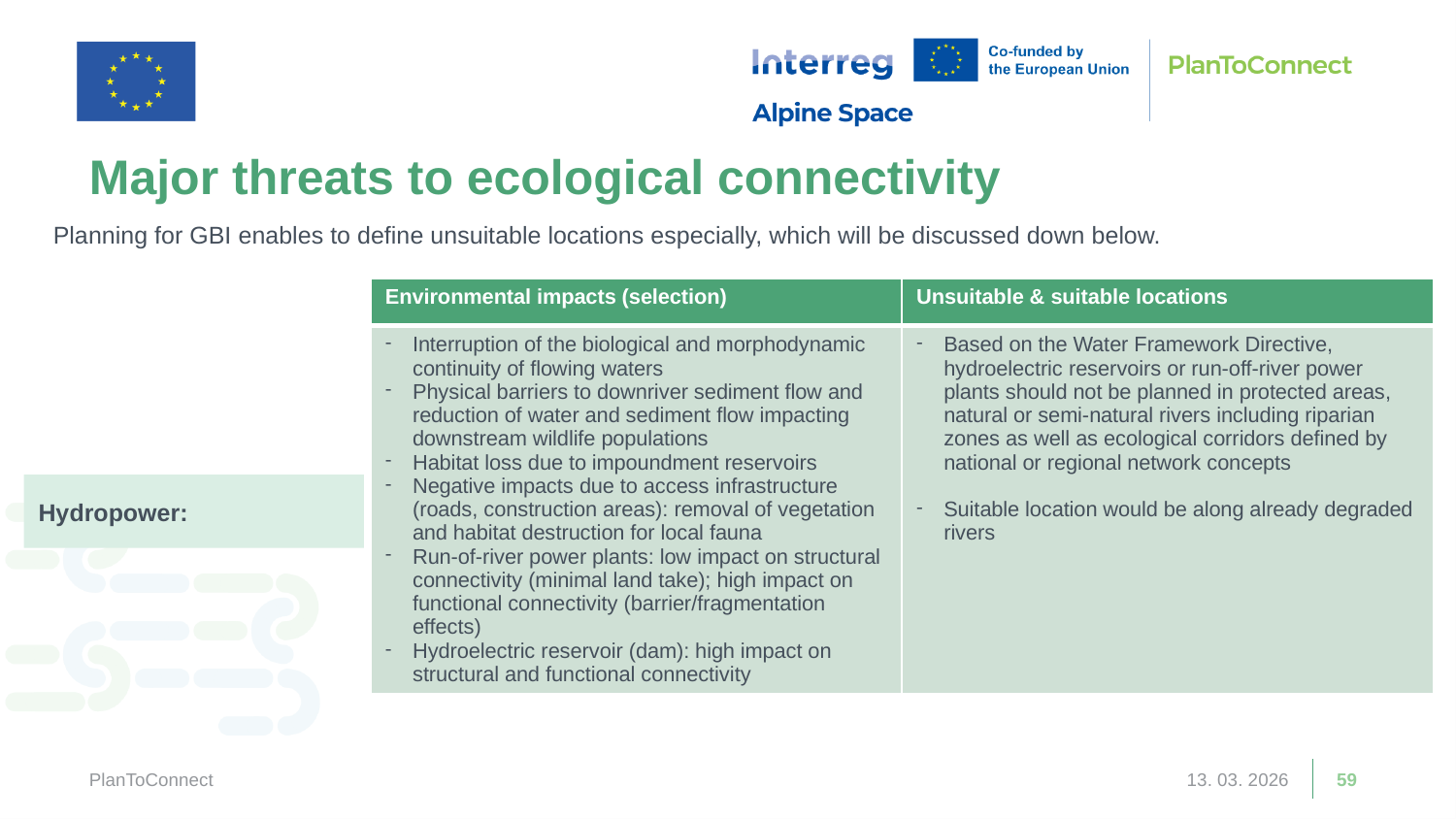

# Major threats to ecological connectivity
Planning for GBI enables to define unsuitable locations especially, which will be discussed down below.
| Environmental impacts (selection) | Unsuitable & suitable locations |
| --- | --- |
| Interruption of the biological and morphodynamic continuity of flowing waters Physical barriers to downriver sediment flow and reduction of water and sediment flow impacting downstream wildlife populations Habitat loss due to impoundment reservoirs Negative impacts due to access infrastructure (roads, construction areas): removal of vegetation and habitat destruction for local fauna Run-of-river power plants: low impact on structural connectivity (minimal land take); high impact on functional connectivity (barrier/fragmentation effects) Hydroelectric reservoir (dam): high impact on structural and functional connectivity | Based on the Water Framework Directive, hydroelectric reservoirs or run-off-river power plants should not be planned in protected areas, natural or semi-natural rivers including riparian zones as well as ecological corridors defined by national or regional network concepts Suitable location would be along already degraded rivers |
Hydropower:
PlanToConnect
13. 03. 2026
59